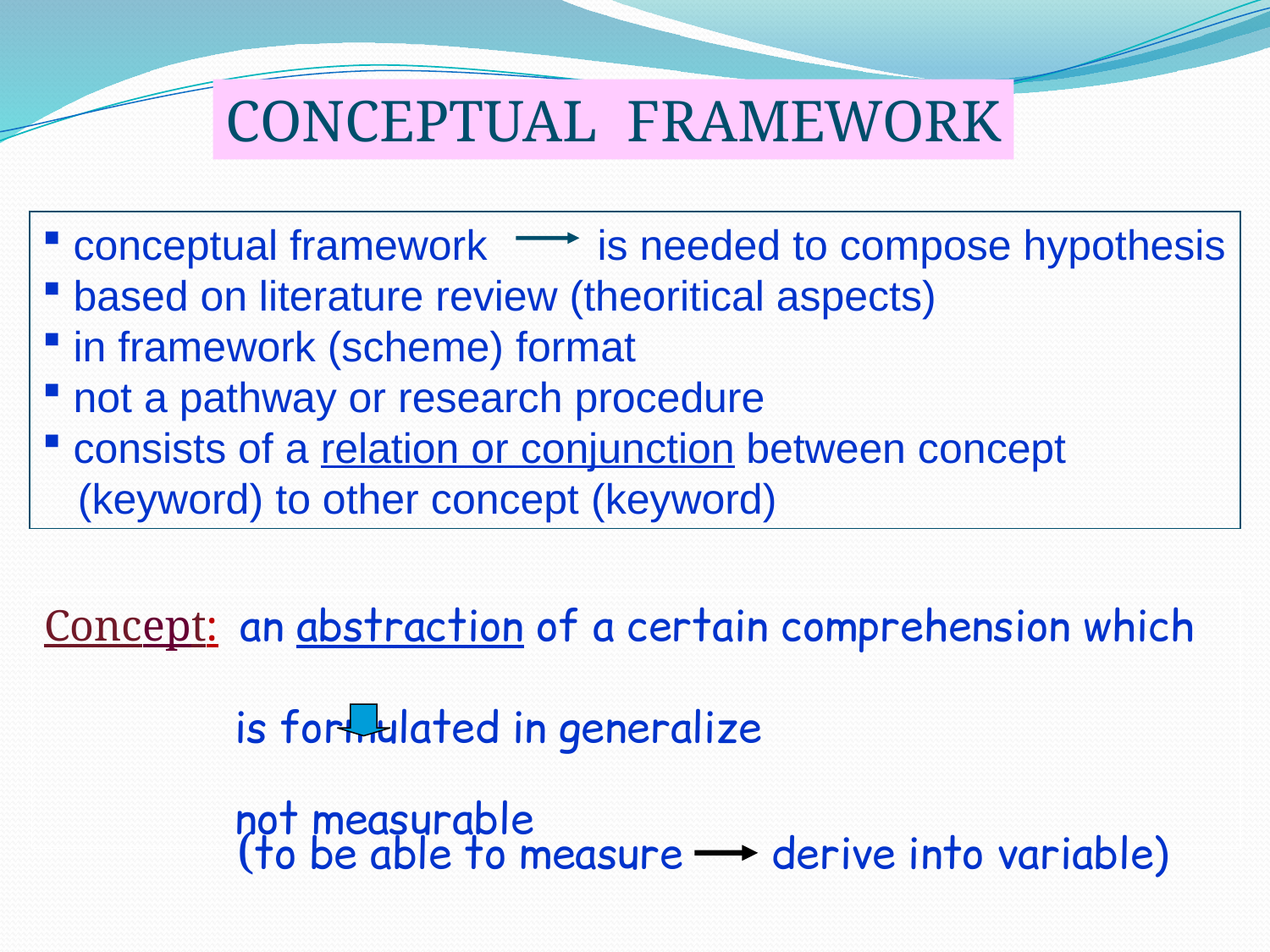

CONCEPTUAL  FRAMEWORK
 conceptual framework 	    is needed to compose hypothesis
 based on literature review (theoritical aspects)
 in framework (scheme) format
 not a pathway or research procedure
 consists of a relation or conjunction between concept
   (keyword) to other concept (keyword)

Concept:  an abstraction of a certain comprehension which
               is formulated in generalize

	     not measurable

        (to be able to measure       derive into variable)